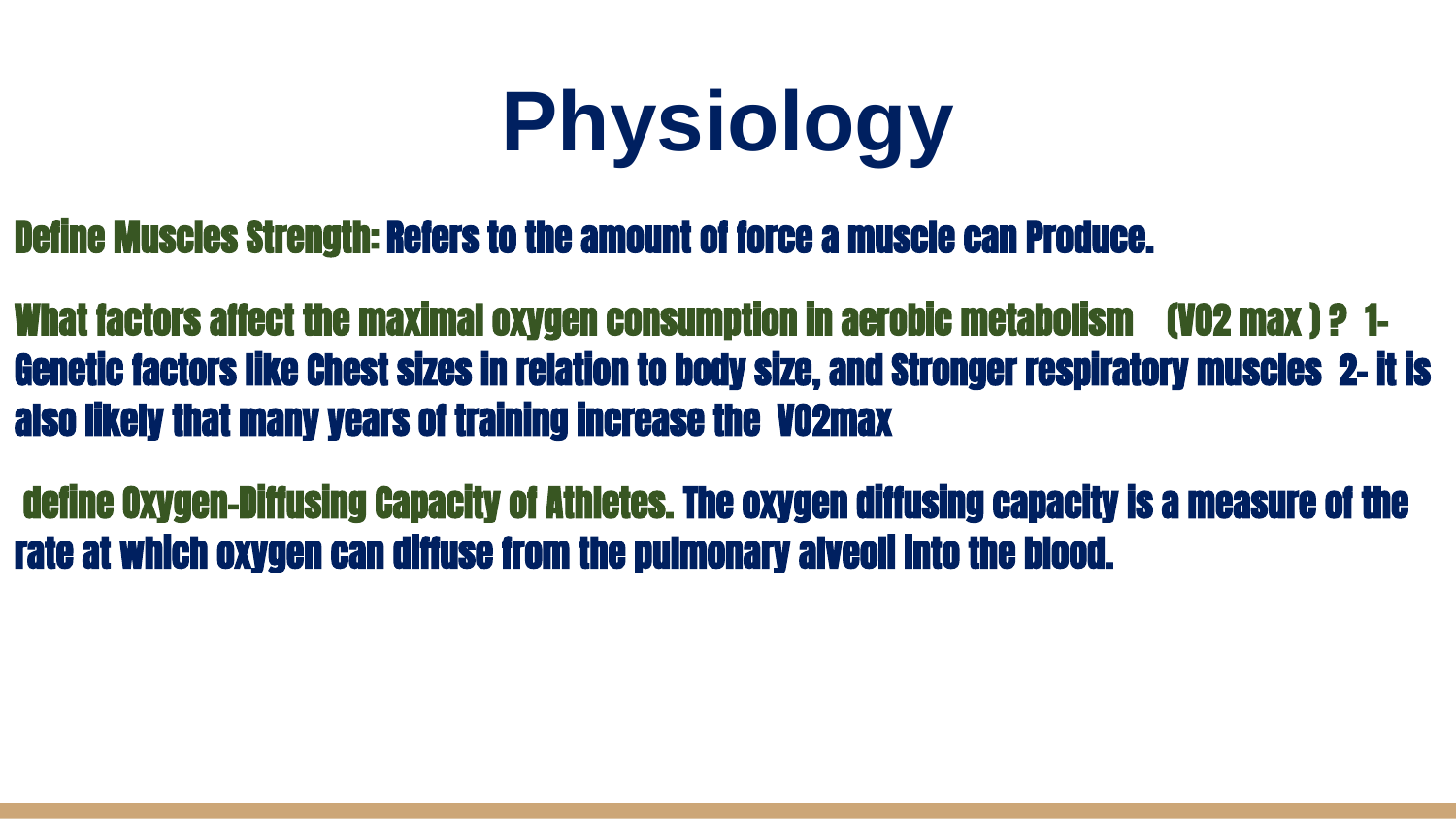

# Physiology
Define Muscles Strength: Refers to the amount of force a muscle can Produce.
What factors affect the maximal oxygen consumption in aerobic metabolism    (VO2 max ) ?  1- Genetic factors like Chest sizes in relation to body size, and Stronger respiratory muscles  2- it is also likely that many years of training increase the  VO2max
 define Oxygen-Diffusing Capacity of Athletes. The oxygen diffusing capacity is a measure of the rate at which oxygen can diffuse from the pulmonary alveoli into the blood.